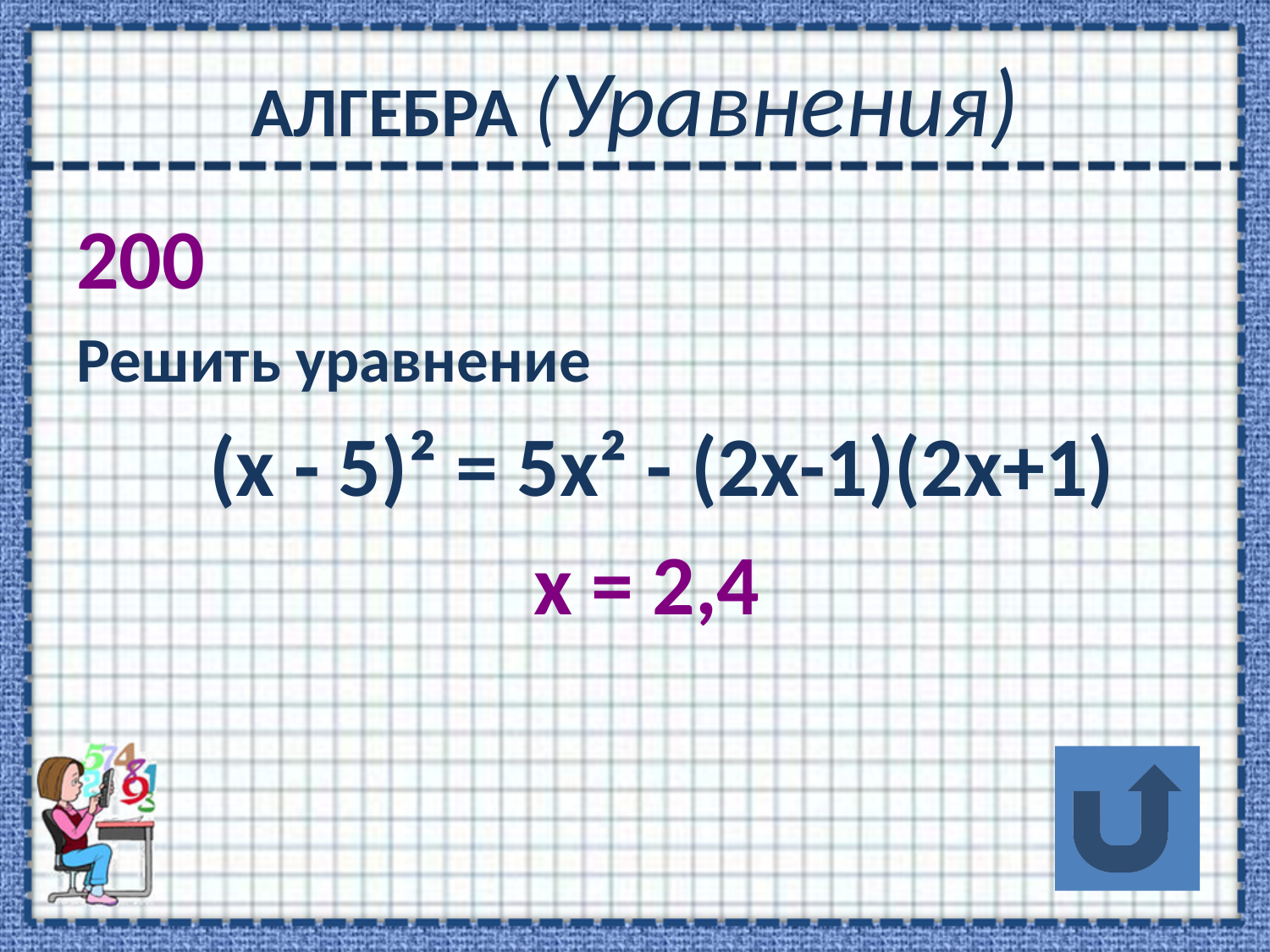

# АЛГЕБРА (Уравнения)
200
Решить уравнение
       (х - 5)² = 5х² - (2х-1)(2х+1)
                        х = 2,4